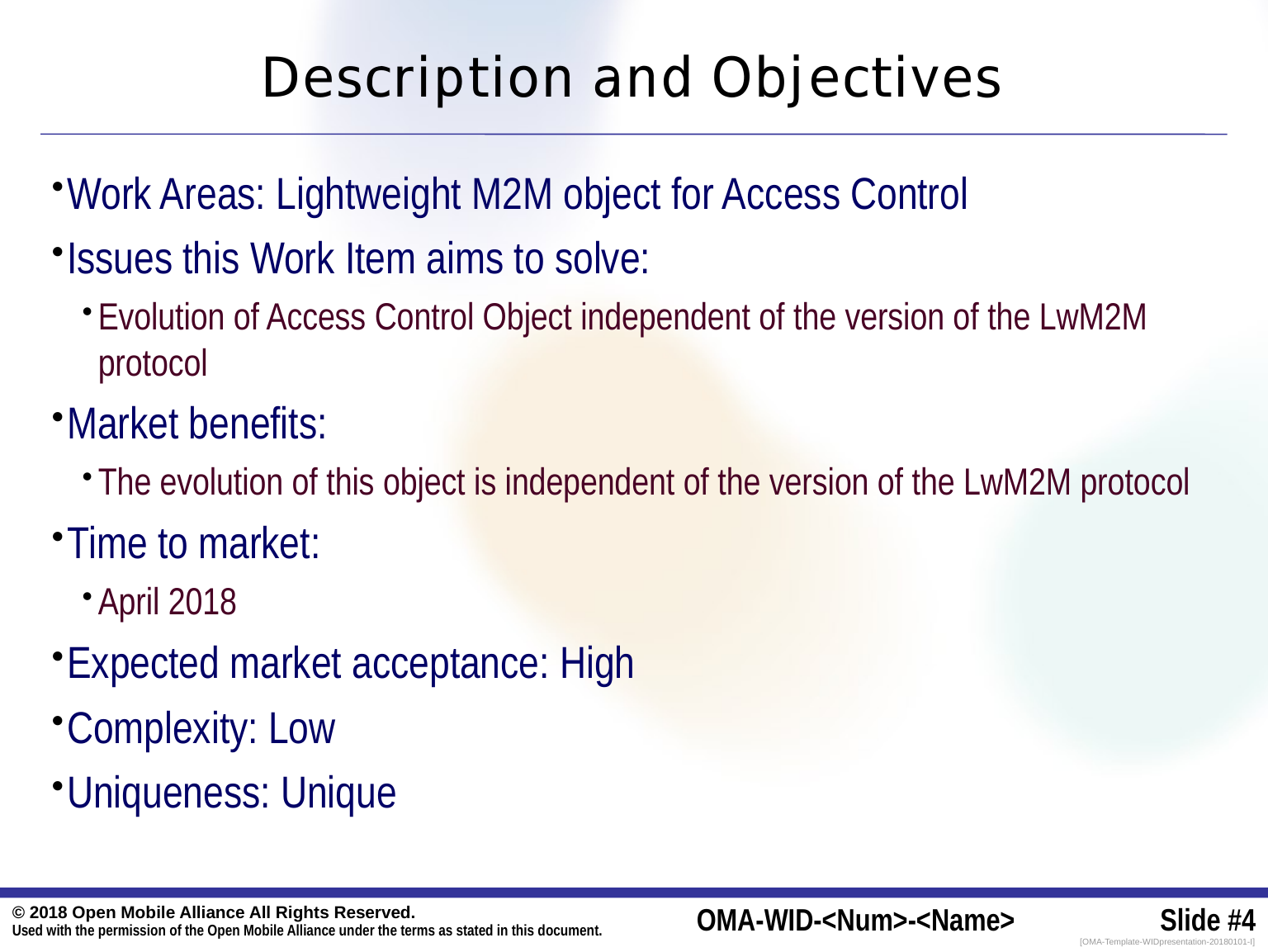

# Description and Objectives
Work Areas: Lightweight M2M object for Access Control
Issues this Work Item aims to solve:
Evolution of Access Control Object independent of the version of the LwM2M protocol
Market benefits:
The evolution of this object is independent of the version of the LwM2M protocol
Time to market:
April 2018
Expected market acceptance: High
Complexity: Low
Uniqueness: Unique